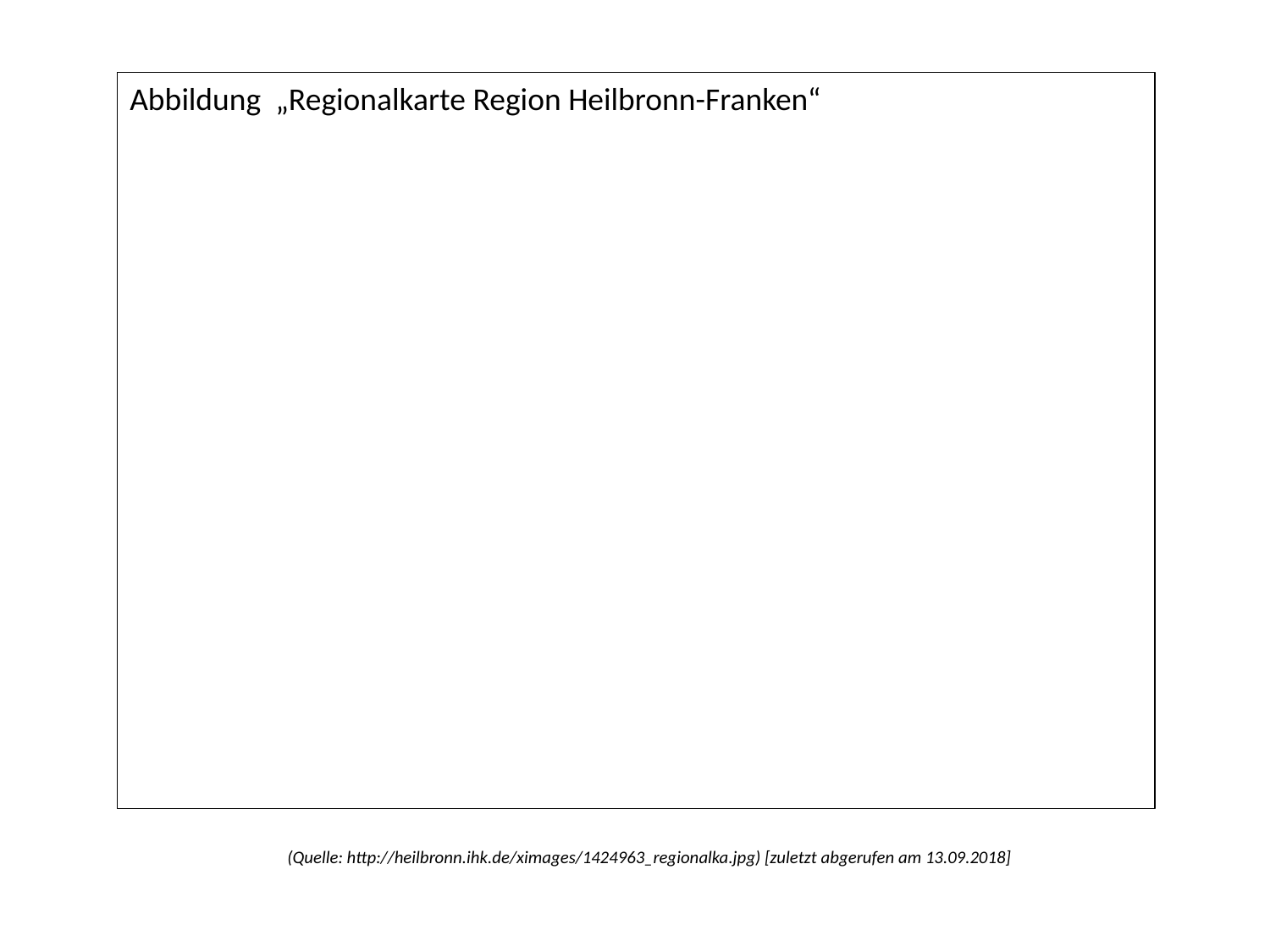

Abbildung  „Regionalkarte Region Heilbronn-Franken“

(Quelle: http://heilbronn.ihk.de/ximages/1424963_regionalka.jpg) [zuletzt abgerufen am 13.09.2018]